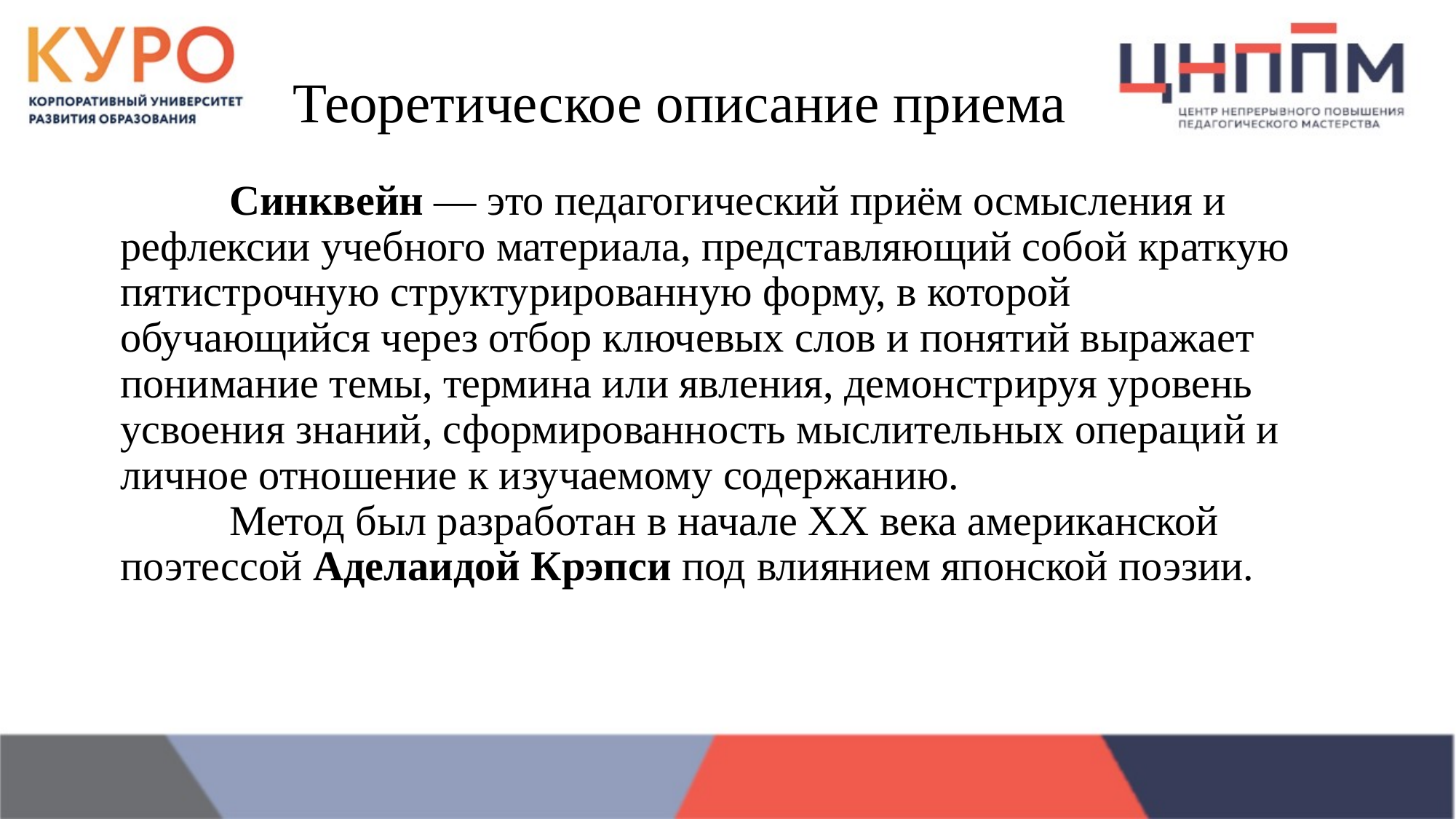

# Теоретическое описание приема
	Синквейн — это педагогический приём осмысления и рефлексии учебного материала, представляющий собой краткую пятистрочную структурированную форму, в которой обучающийся через отбор ключевых слов и понятий выражает понимание темы, термина или явления, демонстрируя уровень усвоения знаний, сформированность мыслительных операций и личное отношение к изучаемому содержанию.
	Метод был разработан в начале XX века американской поэтессой Аделаидой Крэпси под влиянием японской поэзии.